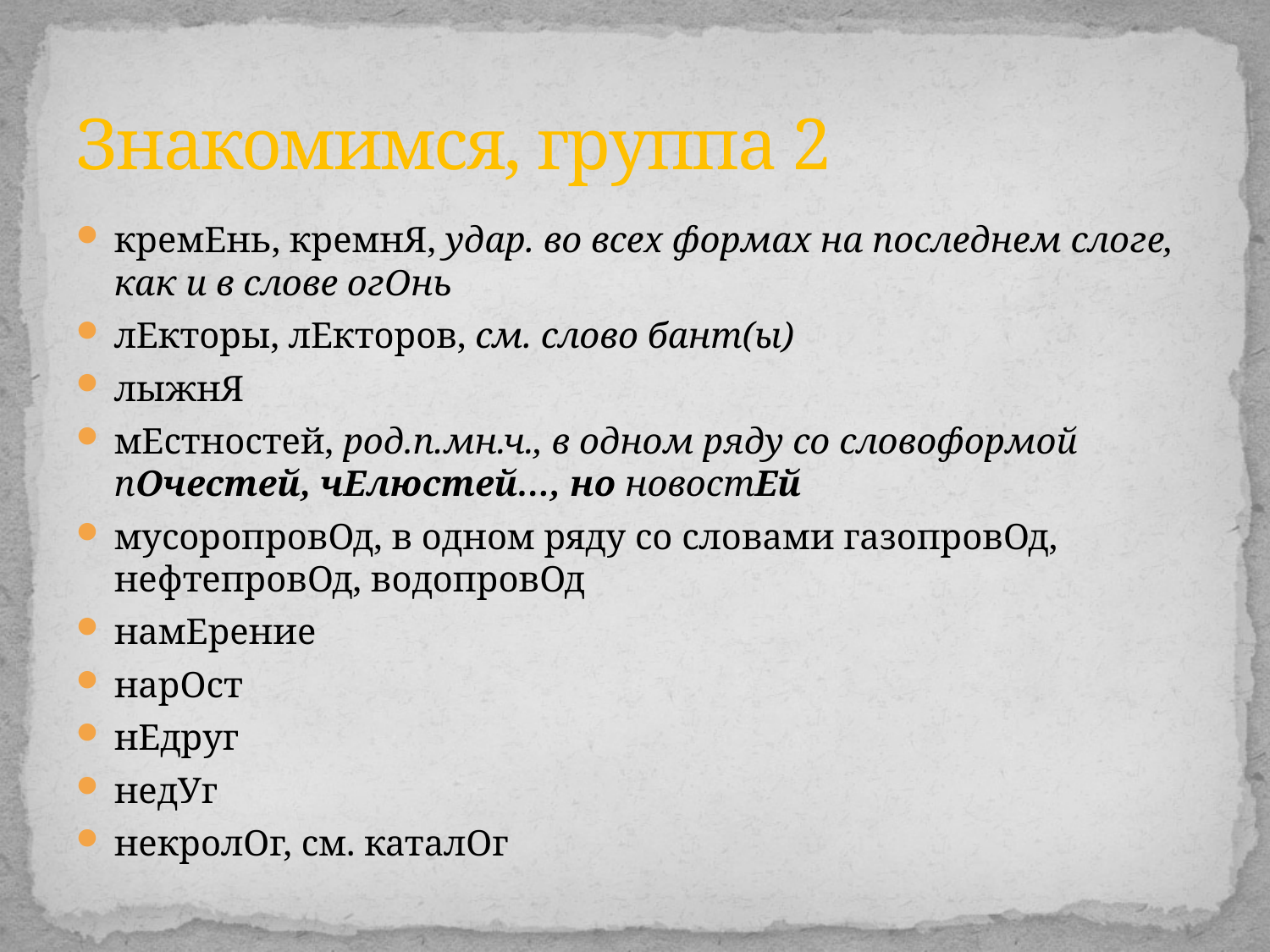

# Знакомимся, группа 2
кремЕнь, кремнЯ, удар. во всех формах на последнем слоге, как и в слове огОнь
лЕкторы, лЕкторов, см. слово бант(ы)
лыжнЯ
мЕстностей, род.п.мн.ч., в одном ряду со словоформой пОчестей, чЕлюстей…, но новостЕй
мусоропровОд, в одном ряду со словами газопровОд, нефтепровОд, водопровОд
намЕрение
нарОст
нЕдруг
недУг
некролОг, см. каталОг